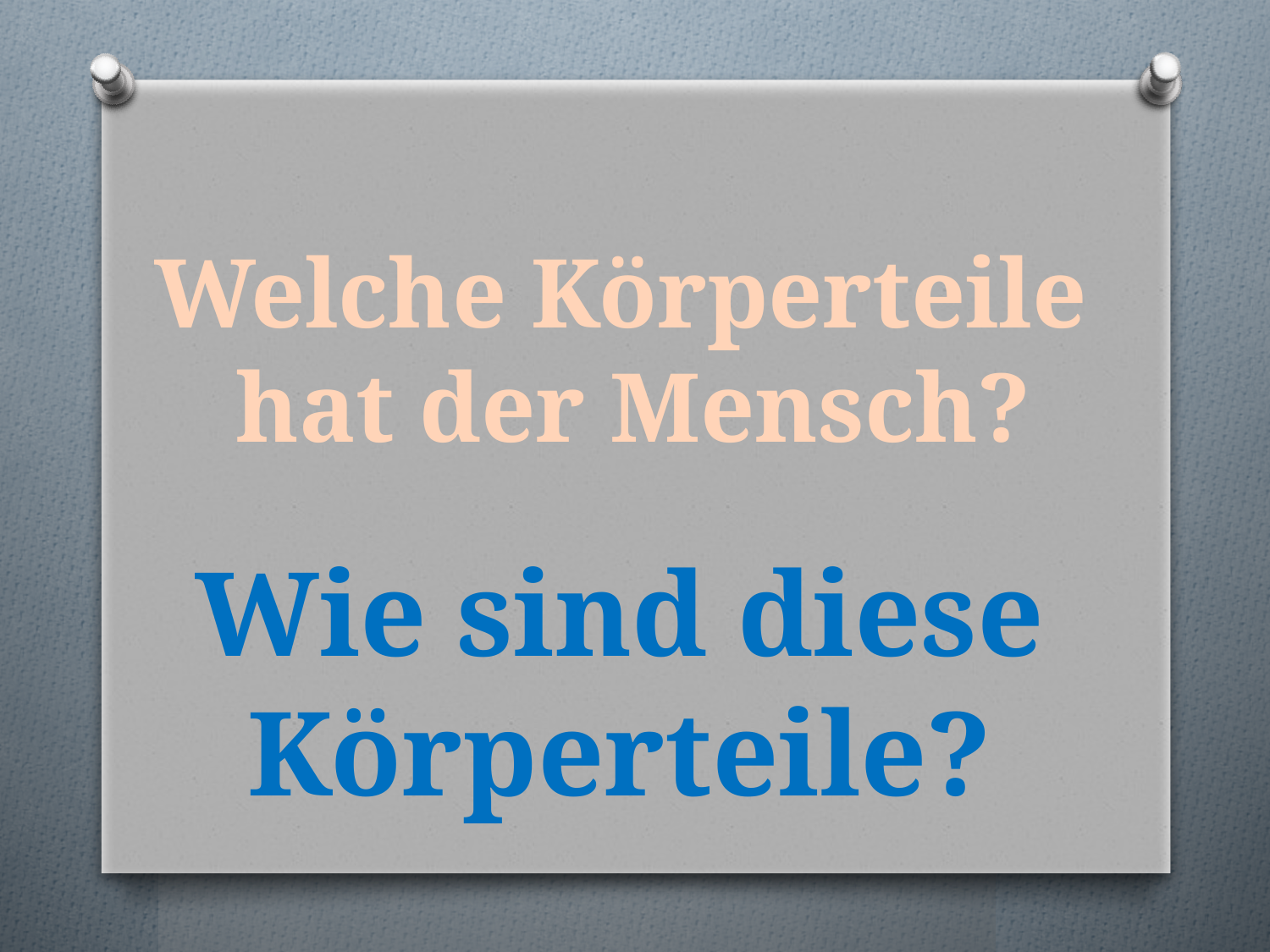

Welche Körperteile
hat der Mensch?
Wie sind diese
Körperteile?